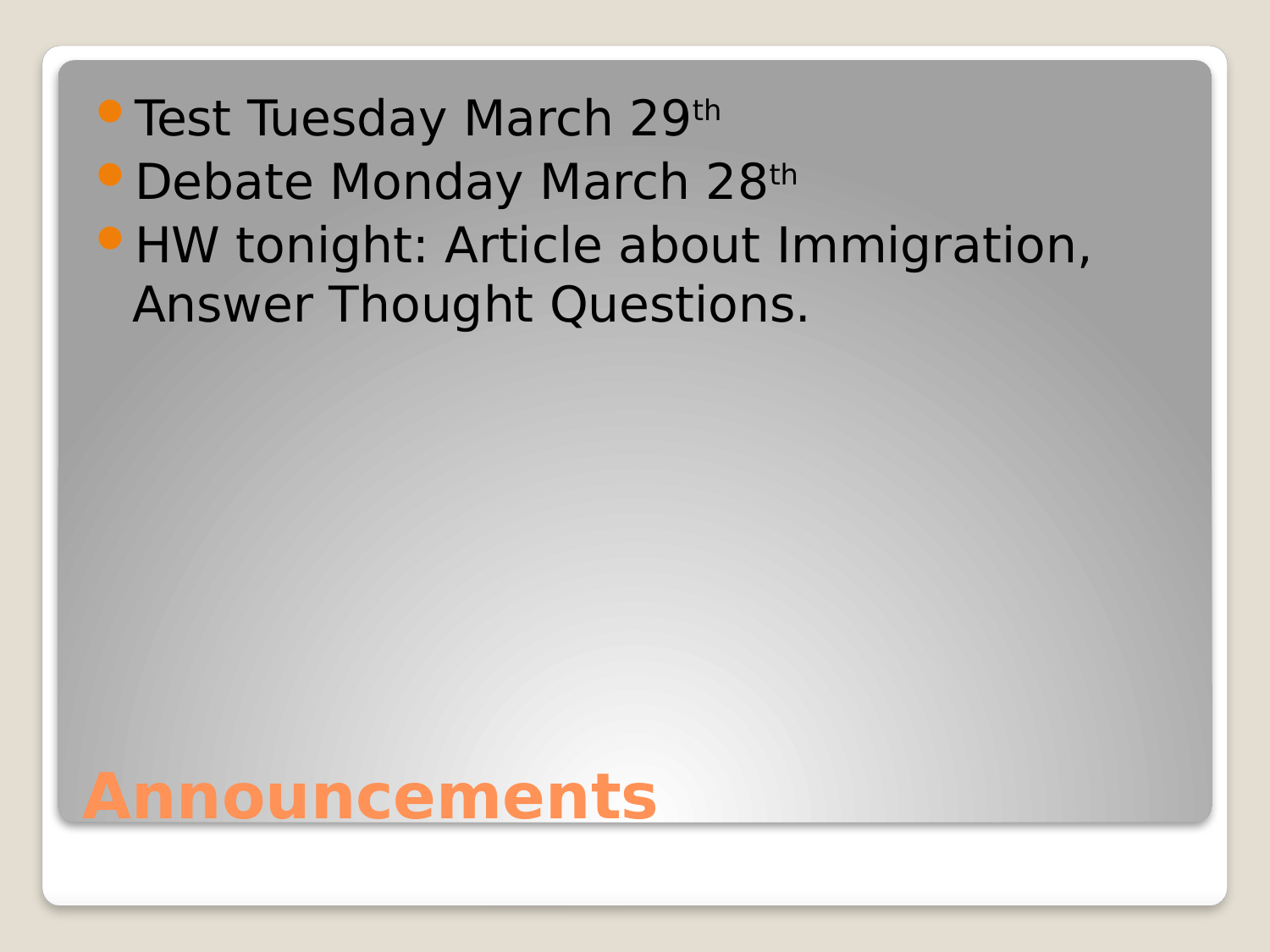

Test Tuesday March 29th
Debate Monday March 28th
HW tonight: Article about Immigration, Answer Thought Questions.
# Announcements